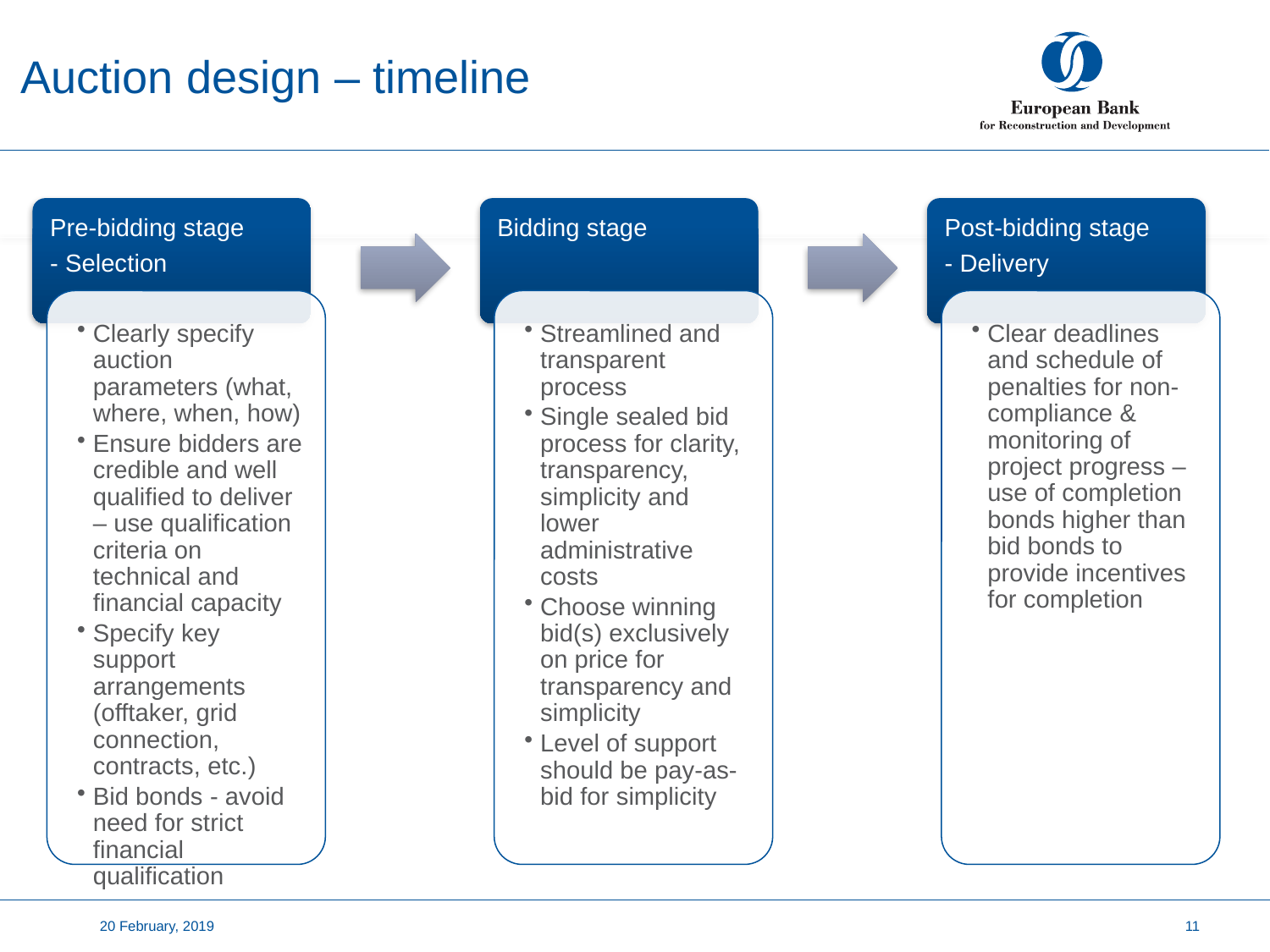

Auction design – timeline

Pre-bidding stage
- Selection
Clearly specify auction parameters (what, where, when, how)
Ensure bidders are credible and well qualified to deliver – use qualification criteria on technical and financial capacity
Specify key support arrangements (offtaker, grid connection, contracts, etc.)
Bid bonds - avoid need for strict financial qualification

Bidding stage
Streamlined and transparent process
Single sealed bid process for clarity, transparency, simplicity and lower administrative costs
Choose winning bid(s) exclusively on price for transparency and simplicity
Level of support should be pay-as-bid for simplicity

Post-bidding stage
- Delivery
Clear deadlines and schedule of penalties for non-compliance & monitoring of project progress – use of completion bonds higher than bid bonds to provide incentives for completion

20 February, 2019
11